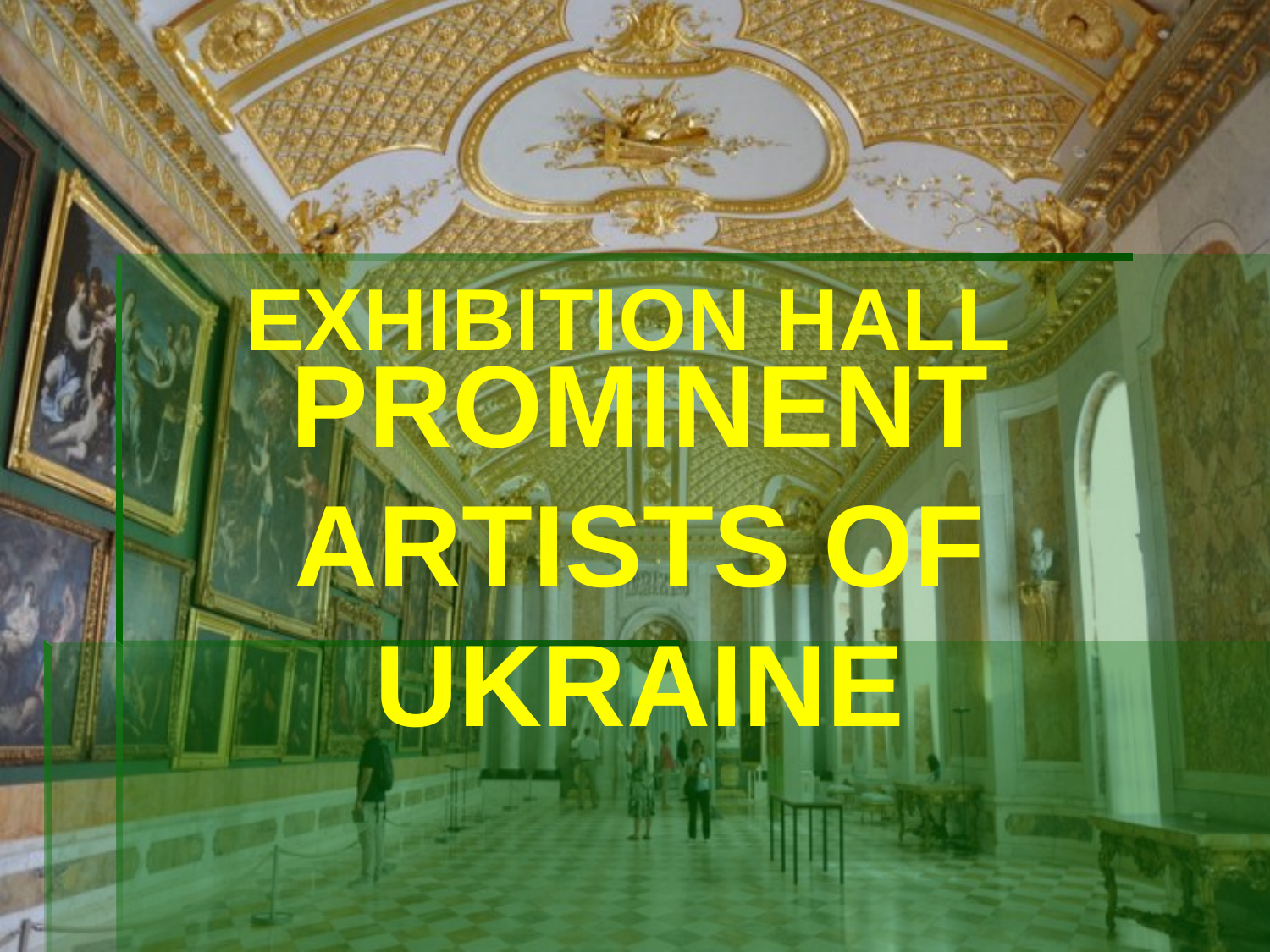

# Exhibition hall

PROMINENT ARTISTS OF UKRAINE